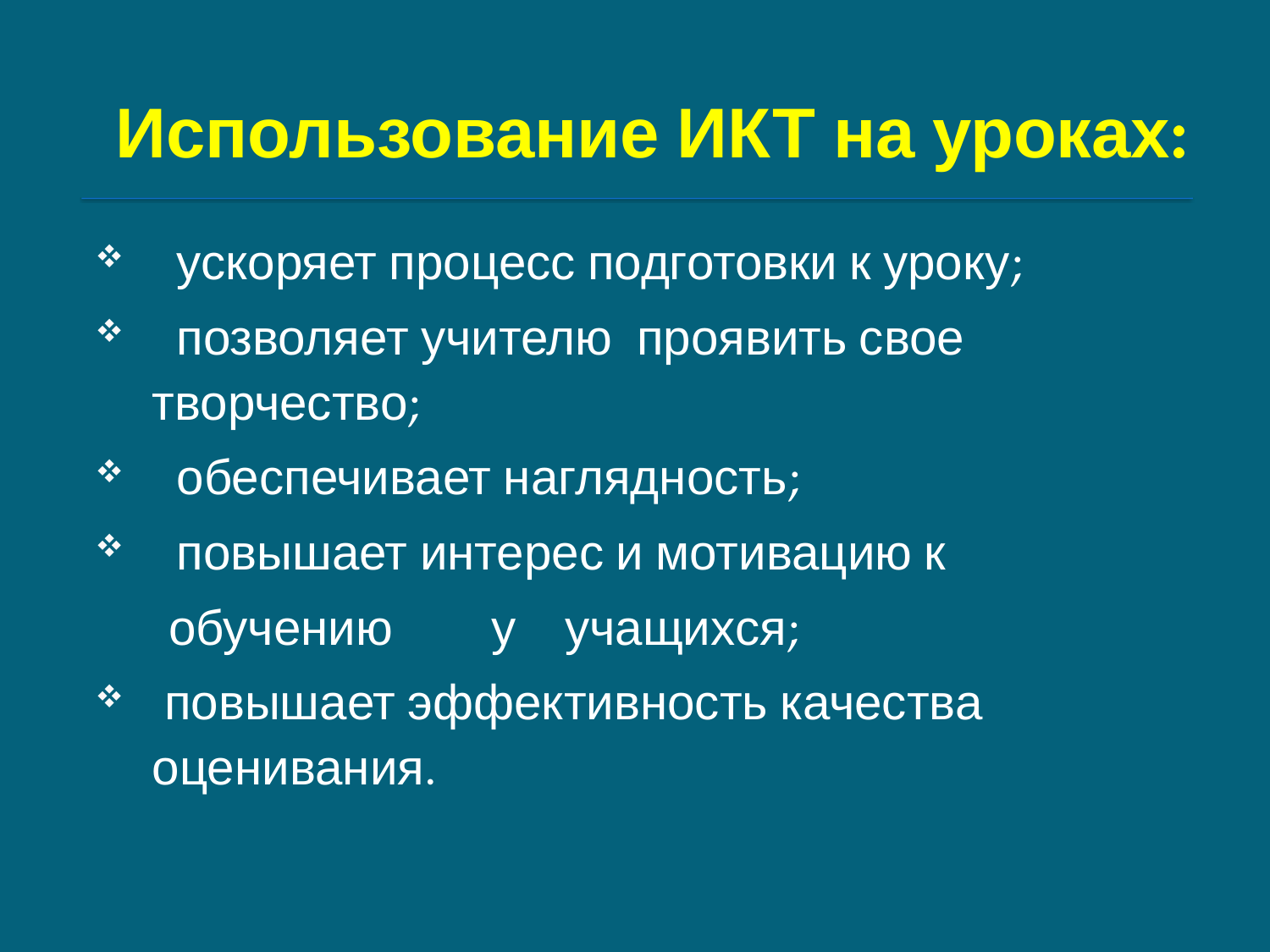

# Использование ИКТ на уроках:
  ускоряет процесс подготовки к уроку;
  позволяет учителю  проявить свое творчество;
  обеспечивает наглядность;
  повышает интерес и мотивацию к
      обучению        у    учащихся;
 повышает эффективность качества оценивания.